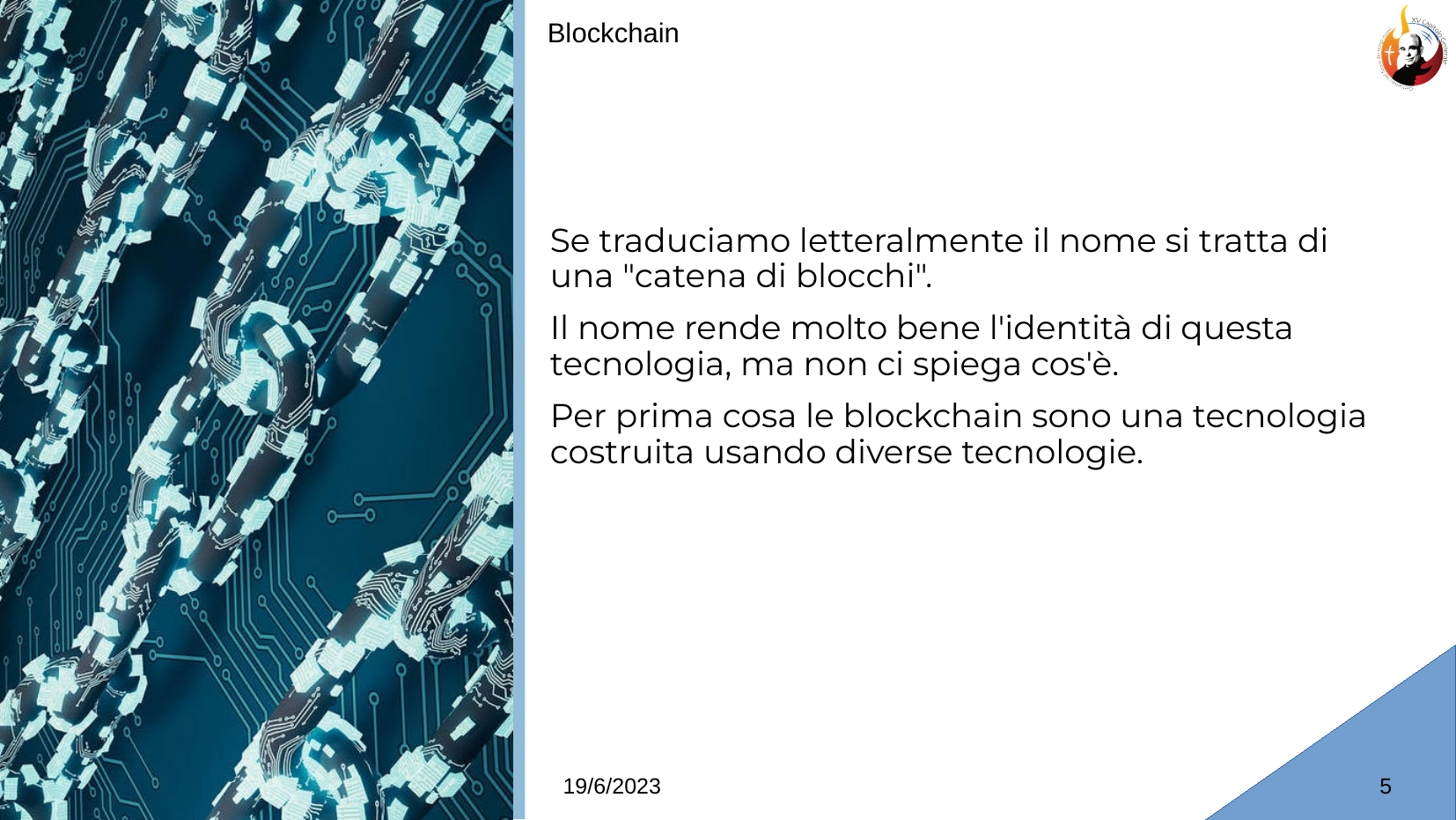

Blockchain
# Se traduciamo letteralmente il nome si tratta di una "catena di blocchi".
Il nome rende molto bene l'identità di questa tecnologia, ma non ci spiega cos'è.
Per prima cosa le blockchain sono una tecnologia costruita usando diverse tecnologie.